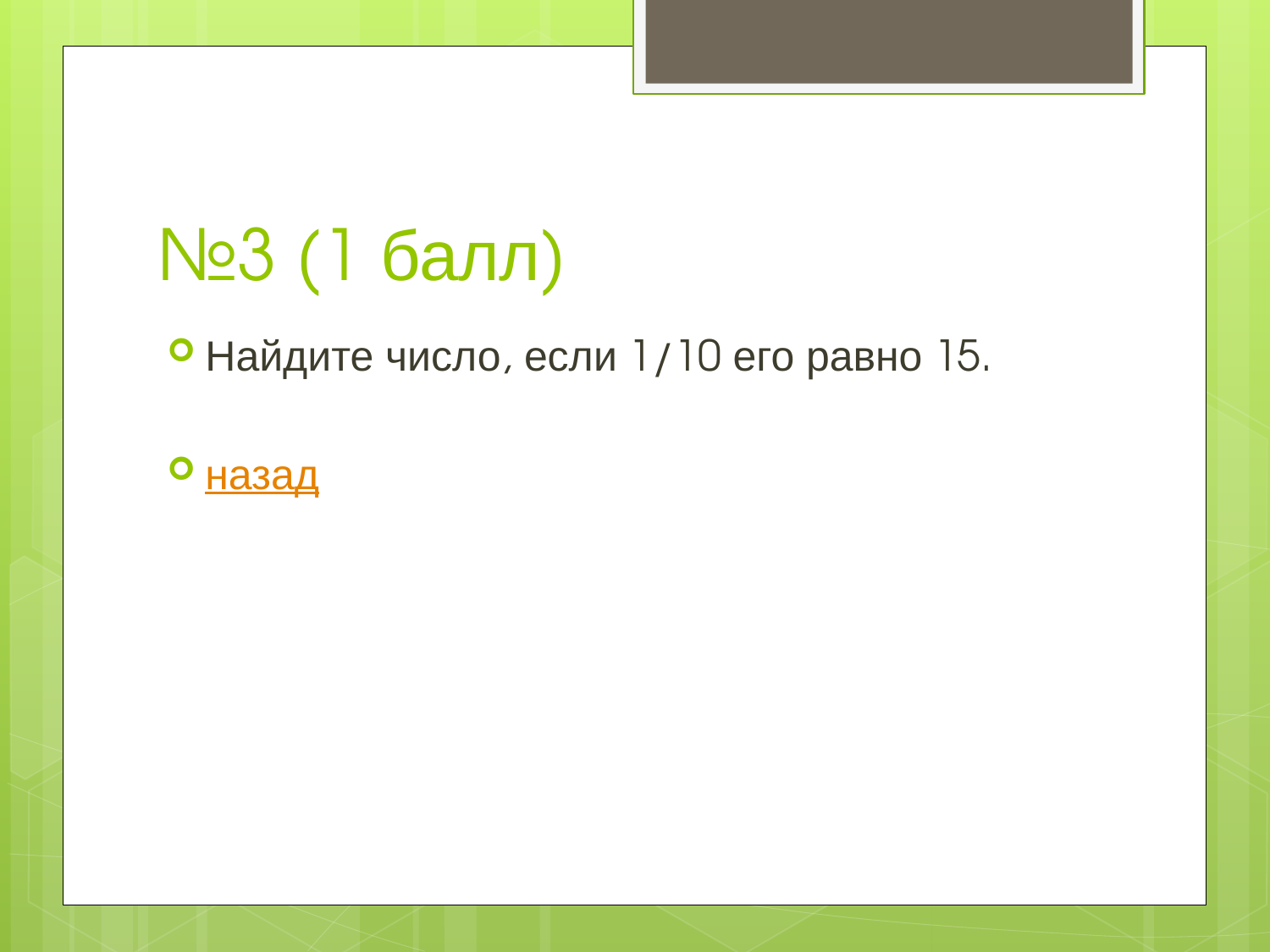

# №3 (1 балл)
Найдите число, если 1/10 его равно 15.

назад